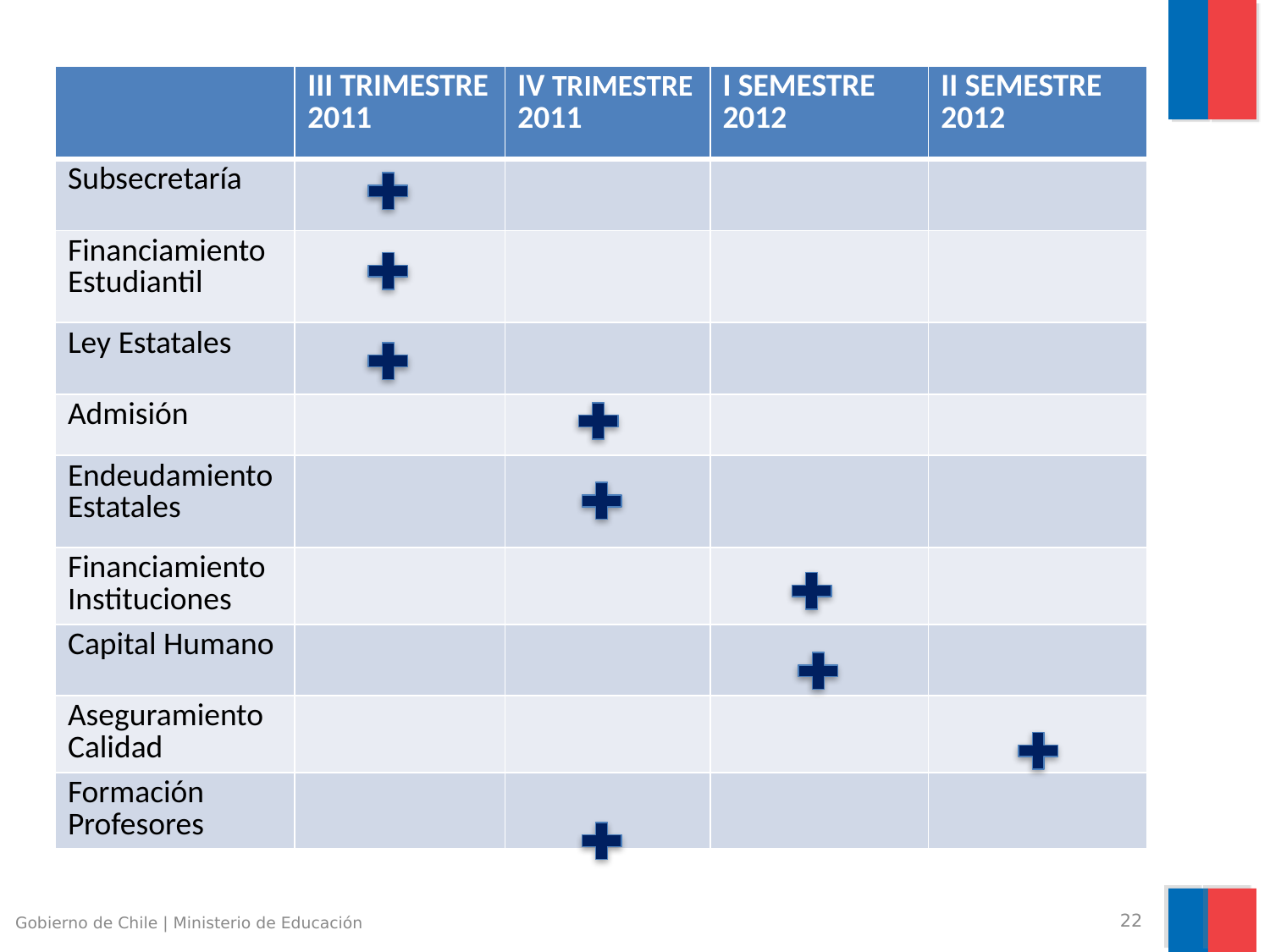

|  | III TRIMESTRE 2011 | IV TRIMESTRE 2011 | I SEMESTRE 2012 | II SEMESTRE 2012 |
| --- | --- | --- | --- | --- |
| Subsecretaría |  |  |  |  |
| Financiamiento Estudiantil |  |  |  |  |
| Ley Estatales |  |  |  |  |
| Admisión |  |  |  |  |
| Endeudamiento Estatales |  |  |  |  |
| Financiamiento Instituciones |  |  |  |  |
| Capital Humano |  |  |  |  |
| Aseguramiento Calidad |  |  |  |  |
| Formación Profesores |  |  |  |  |

Gobierno de Chile | Ministerio de Educación
22